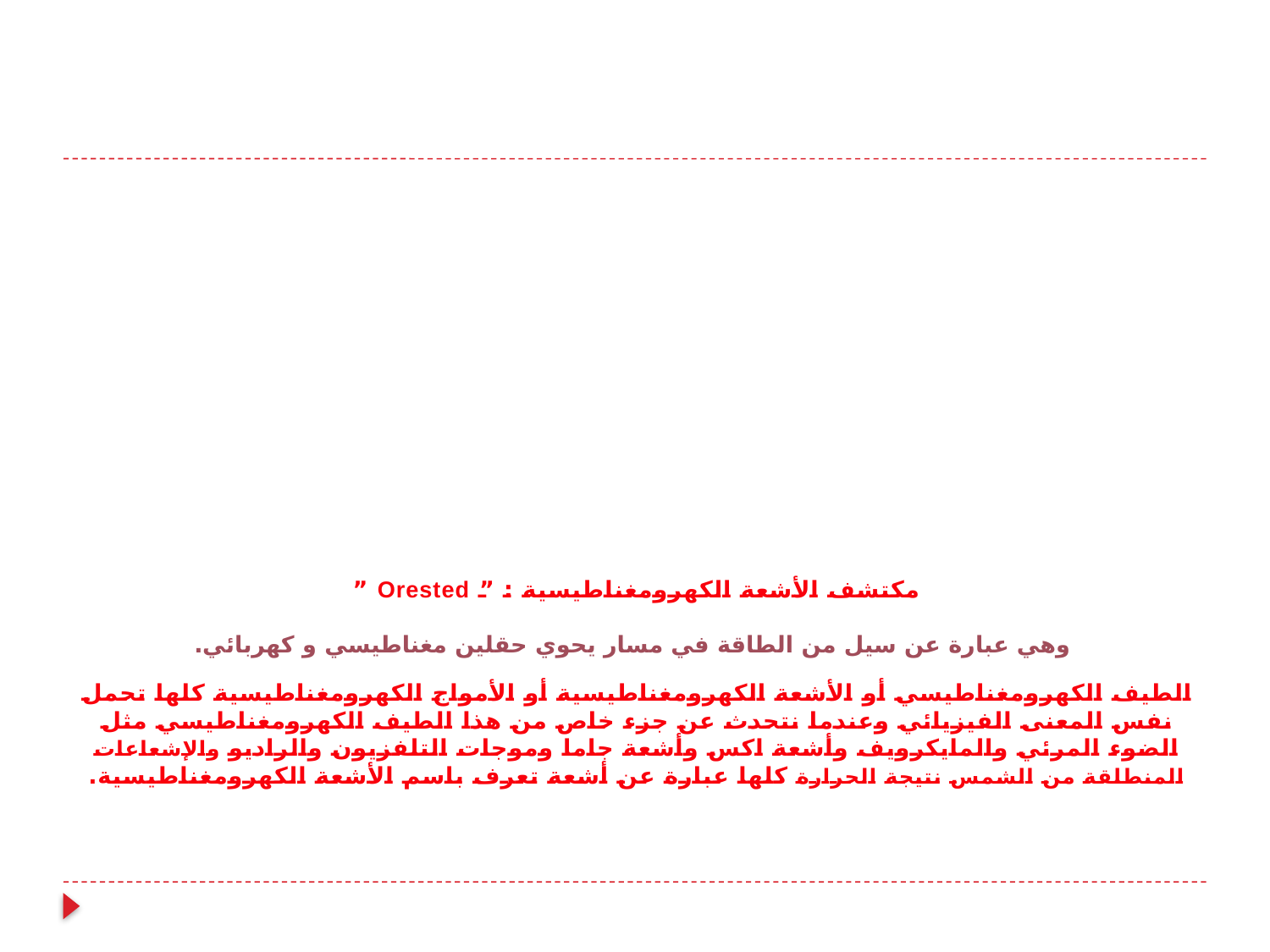

# مكتشف الأشعة الكهرومغناطيسية : ” Orested ” وهي عبارة عن سيل من الطاقة في مسار يحوي حقلين مغناطيسي و كهربائي. الطيف الكهرومغناطيسي أو الأشعة الكهرومغناطيسية أو الأمواج الكهرومغناطيسية كلها تحمل نفس المعنى الفيزيائي وعندما نتحدث عن جزء خاص من هذا الطيف الكهرومغناطيسي مثل الضوء المرئي والمايكرويف وأشعة اكس وأشعة جاما وموجات التلفزيون والراديو والإشعاعات المنطلقة من الشمس نتيجة الحرارة كلها عبارة عن أشعة تعرف باسم الأشعة الكهرومغناطيسية.